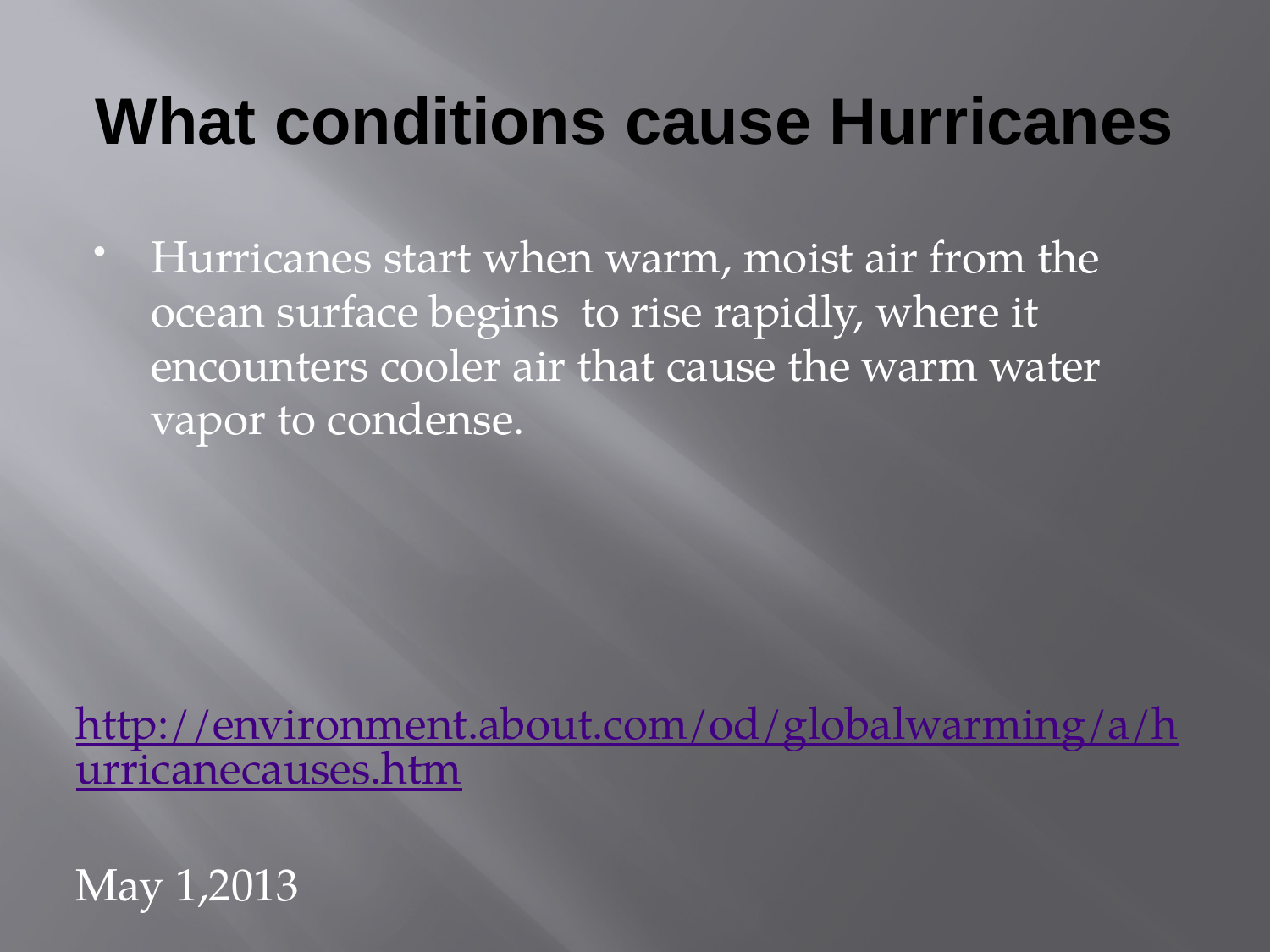

# What conditions cause Hurricanes
Hurricanes start when warm, moist air from the ocean surface begins  to rise rapidly, where it encounters cooler air that cause the warm water vapor to condense.

  http://environment.about.com/od/globalwarming/a/hurricanecauses.htm
May 1,2013